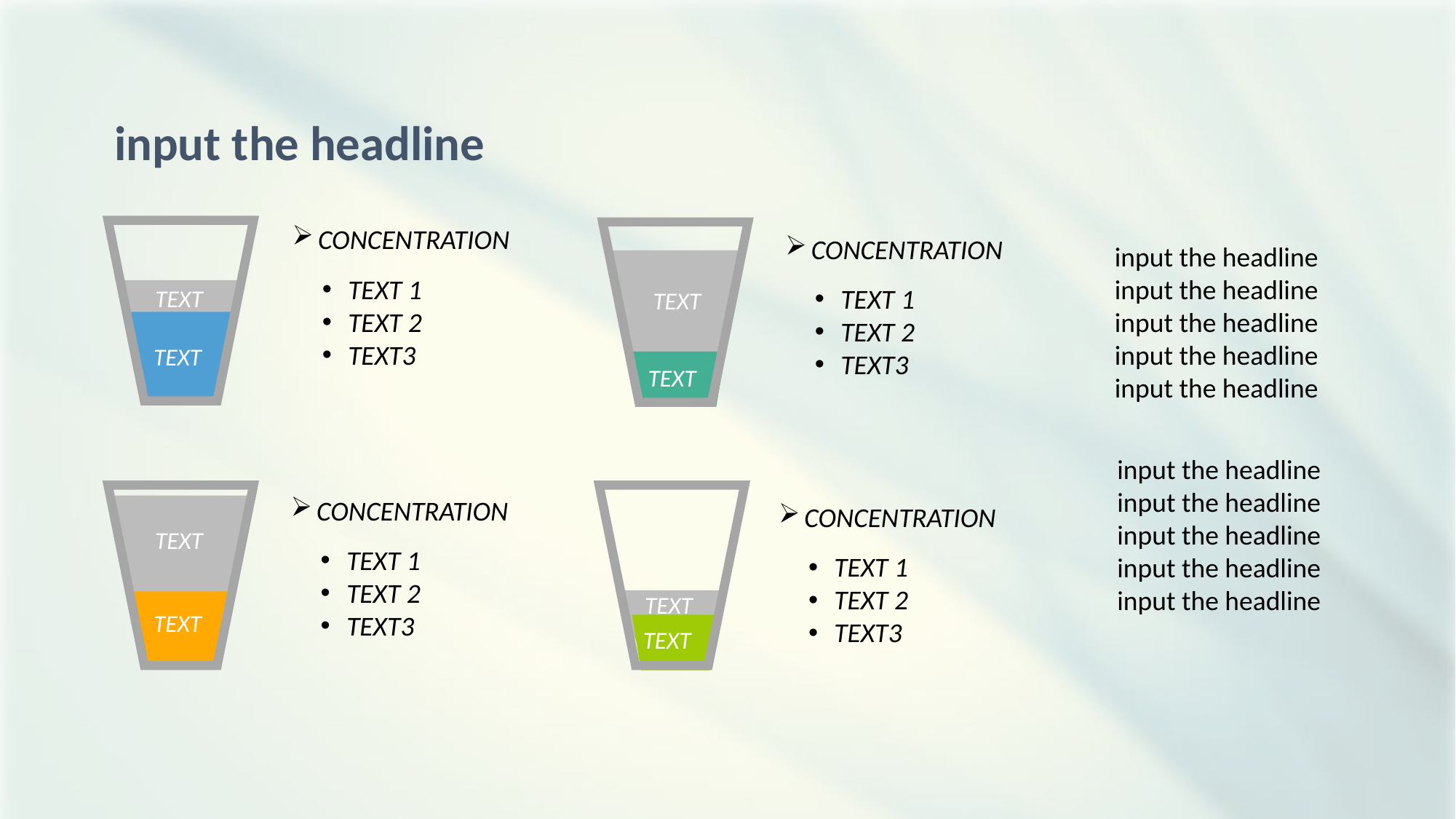

input the headline
CONCENTRATION

TEXT

TEXT

TEXT

TEXT
CONCENTRATION
input the headline
input the headline
input the headline
input the headline
input the headline
TEXT 1
TEXT 2
TEXT3
TEXT 1
TEXT 2
TEXT3
input the headline
input the headline
input the headline
input the headline
input the headline

TEXT

TEXT

TEXT

TEXT
CONCENTRATION
CONCENTRATION
TEXT 1
TEXT 2
TEXT3
TEXT 1
TEXT 2
TEXT3